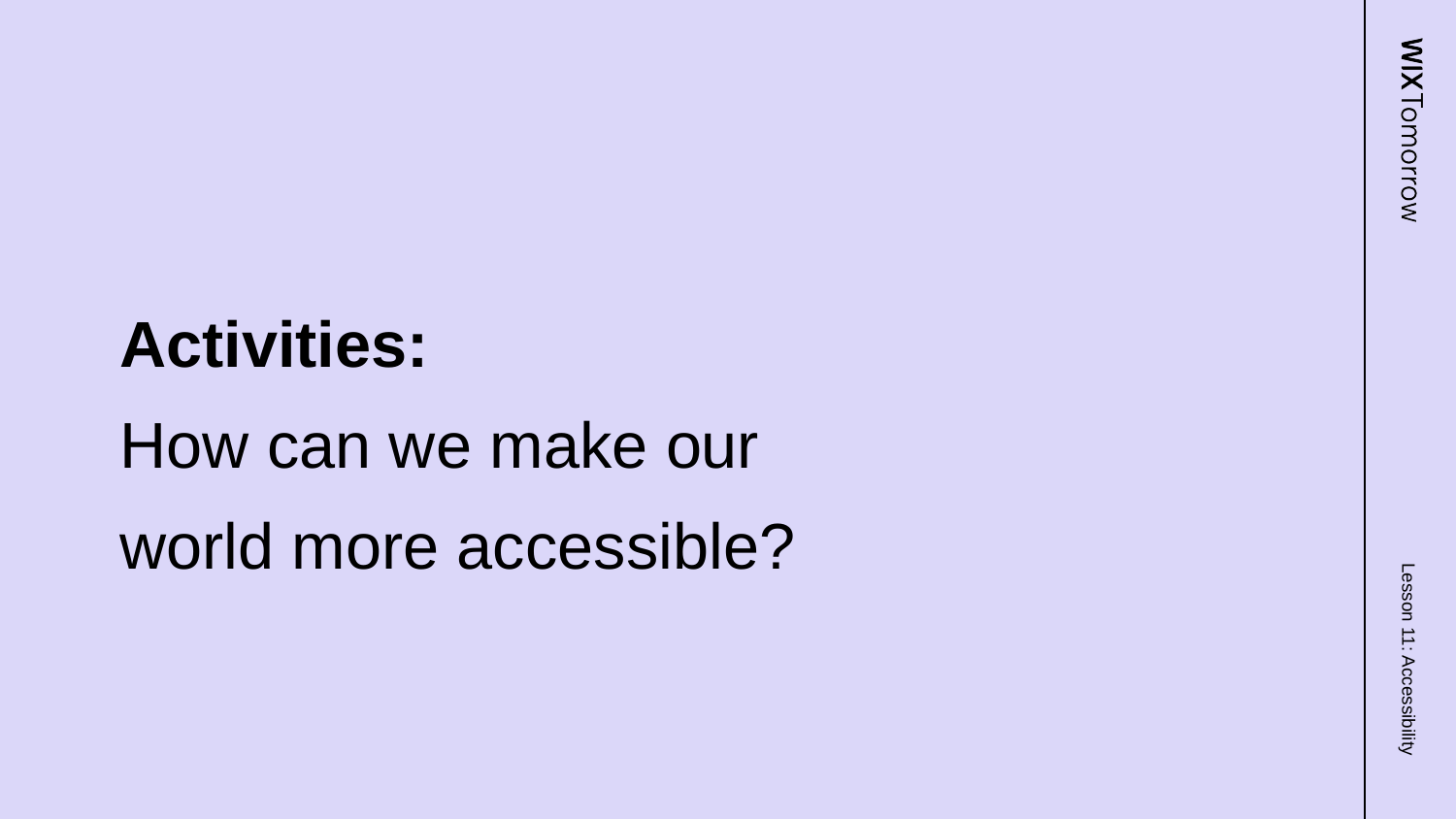

# Activities:
How can we make our world more accessible?